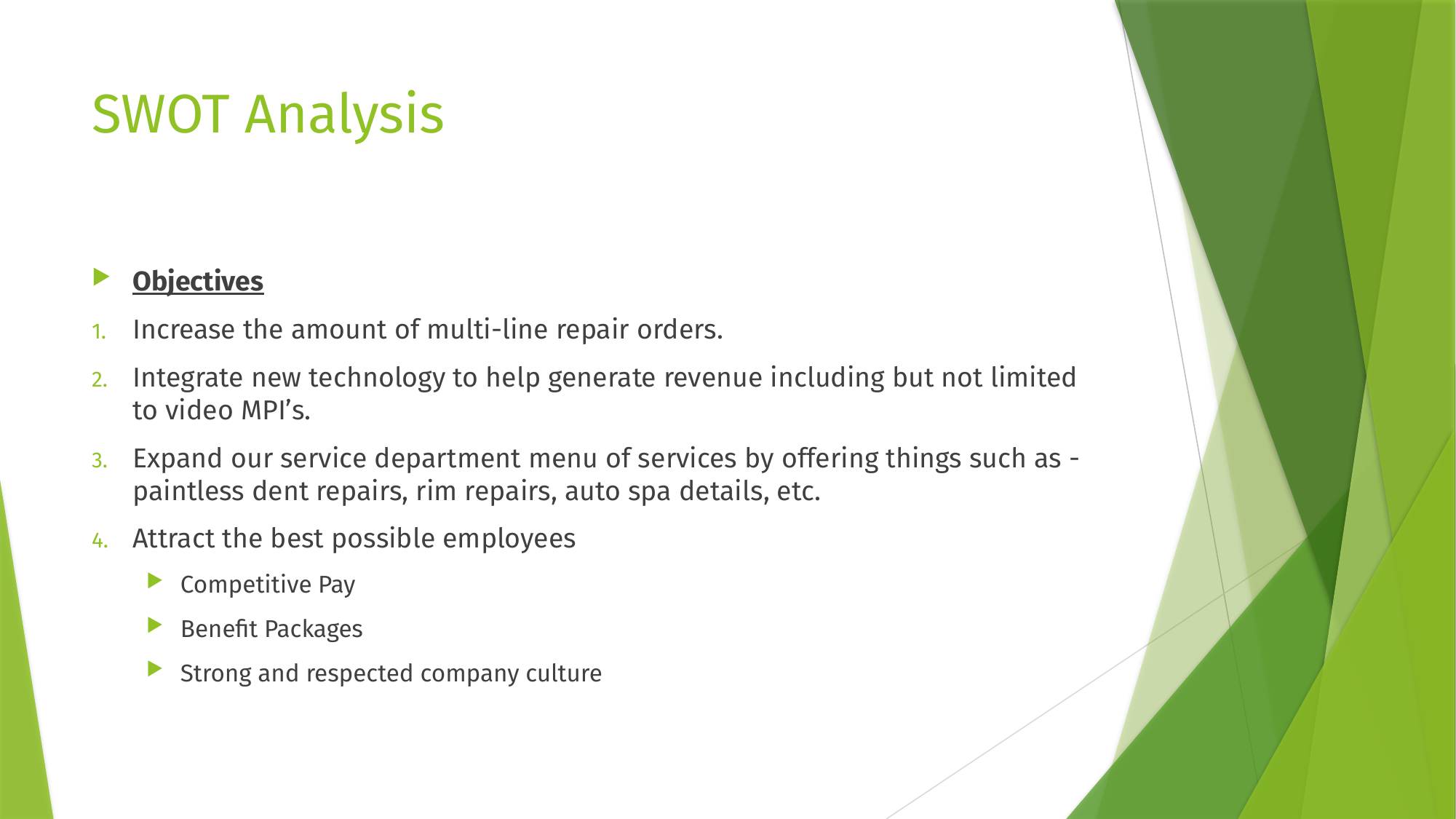

# SWOT Analysis
Objectives
Increase the amount of multi-line repair orders.
Integrate new technology to help generate revenue including but not limited to video MPI’s.
Expand our service department menu of services by offering things such as -  paintless dent repairs, rim repairs, auto spa details, etc.
Attract the best possible employees
Competitive Pay
Benefit Packages
Strong and respected company culture